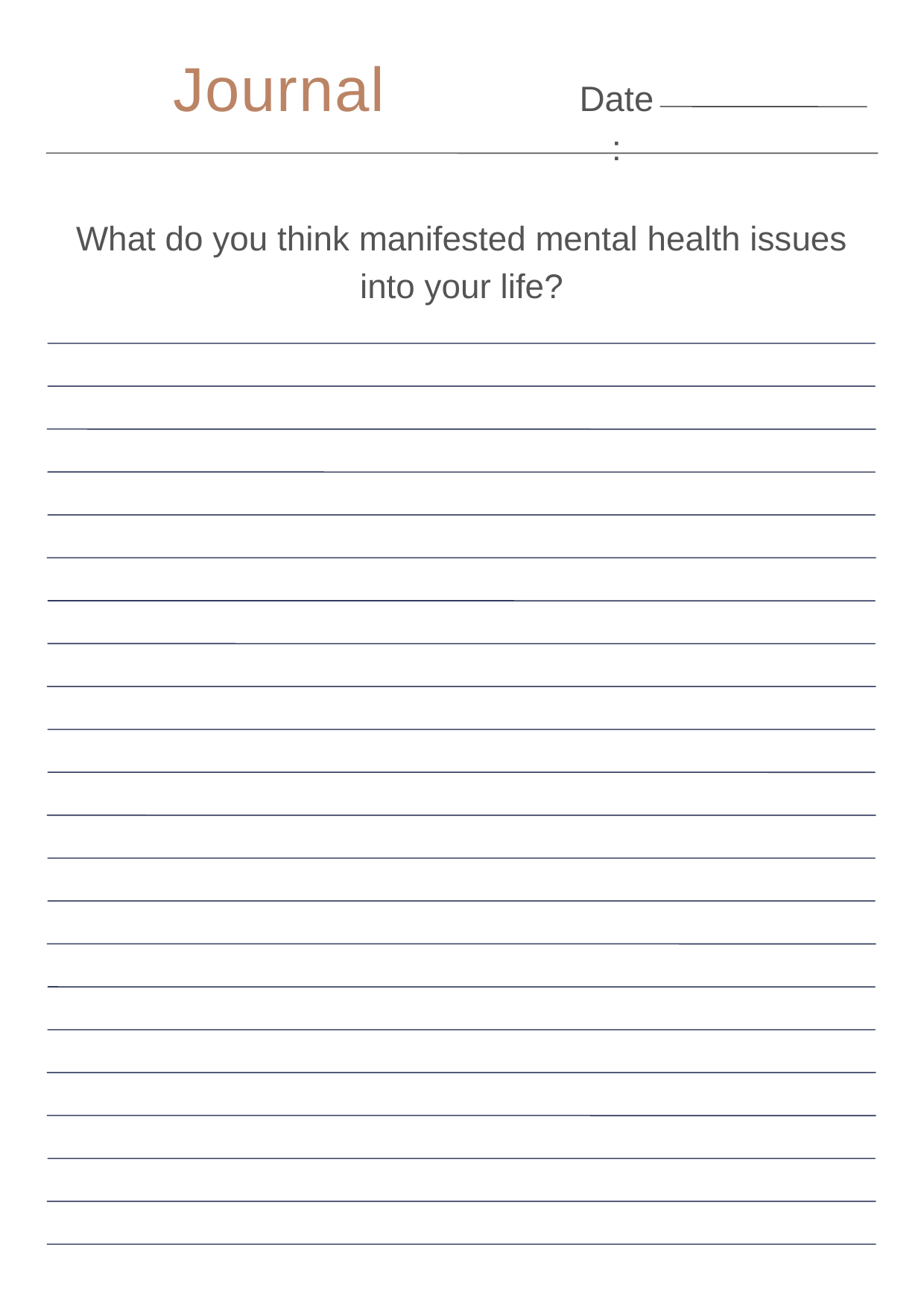

Journal
Date:

What do you think manifested mental health issues into your life?